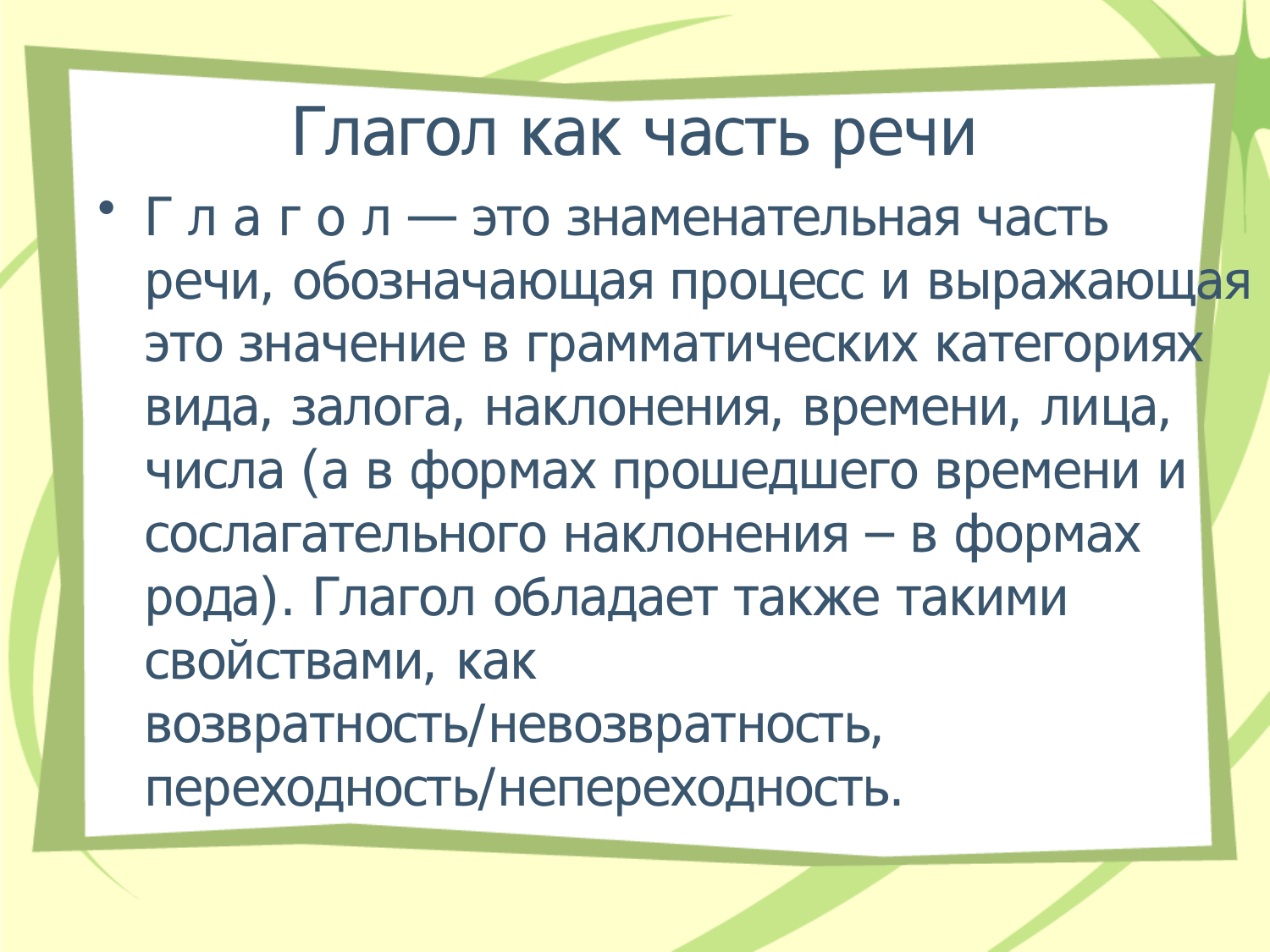

# Глагол как часть речи
Г л а г о л — это знаменательная часть речи, обозначающая процесс и выражающая это значение в грамматических категориях вида, залога, наклонения, времени, лица, числа (а в формах прошедшего времени и сослагательного наклонения – в формах рода). Глагол обладает также такими свойствами, как возвратность/невозвратность, переходность/непереходность.